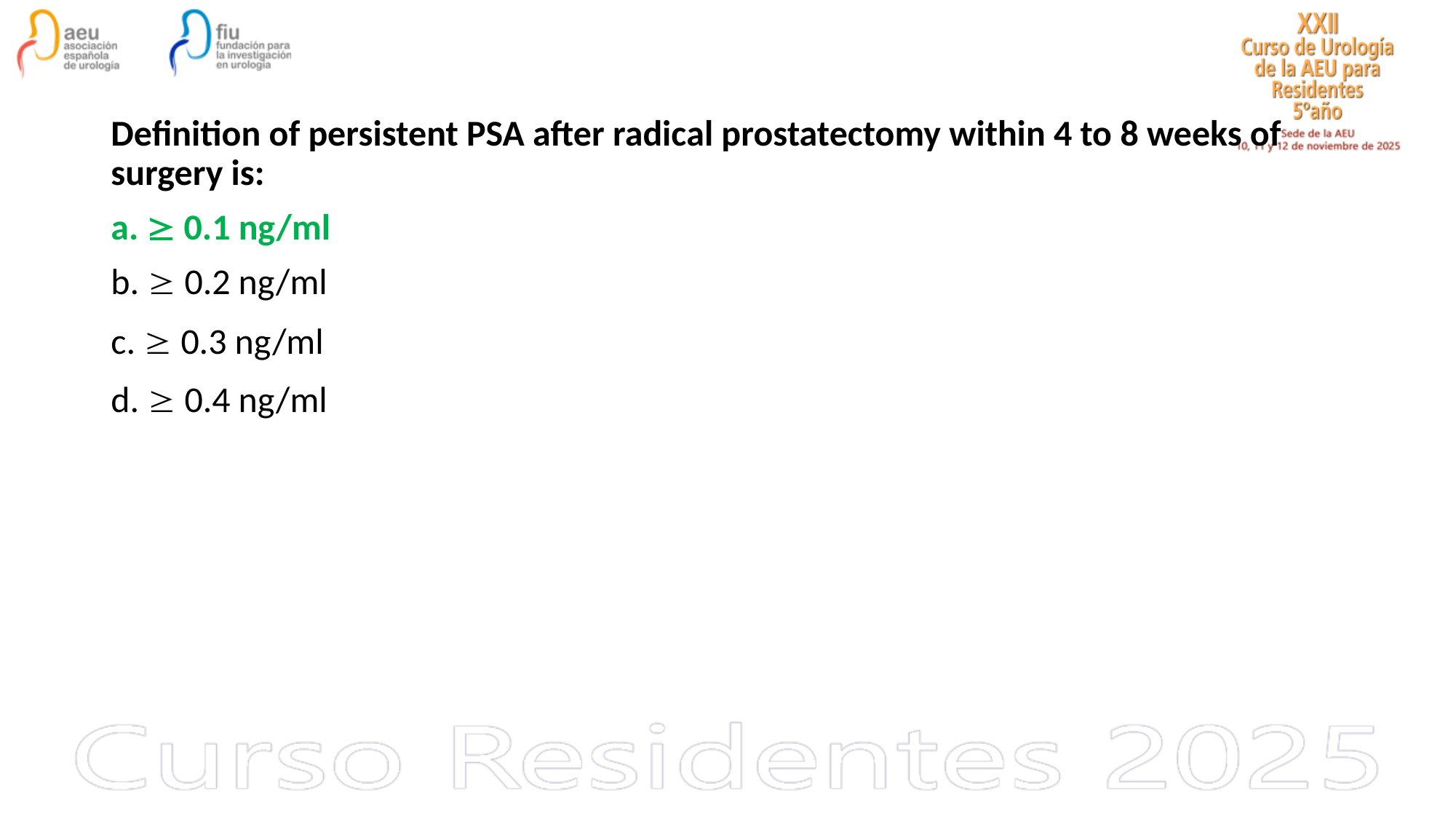

Definition of persistent PSA after radical prostatectomy within 4 to 8 weeks of surgery is:
a. ≥ 0.1 ng/ml
b. ≥ 0.2 ng/ml
c. ≥ 0.3 ng/ml
d. ≥ 0.4 ng/ml